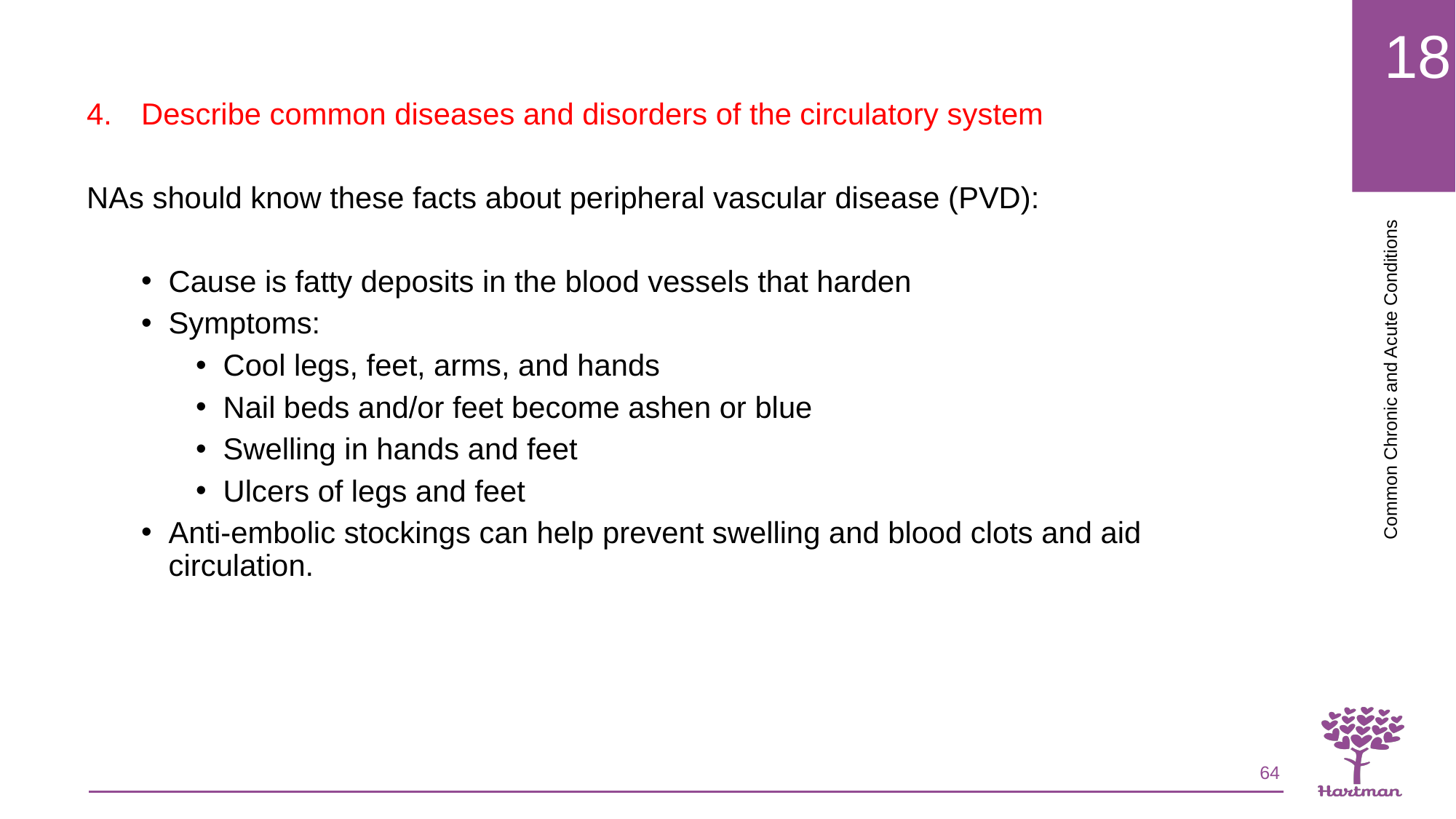

Describe common diseases and disorders of the circulatory system

NAs should know these facts about peripheral vascular disease (PVD):

Cause is fatty deposits in the blood vessels that harden
Symptoms:
Cool legs, feet, arms, and hands
Nail beds and/or feet become ashen or blue
Swelling in hands and feet
Ulcers of legs and feet
Anti-embolic stockings can help prevent swelling and blood clots and aid circulation.

64